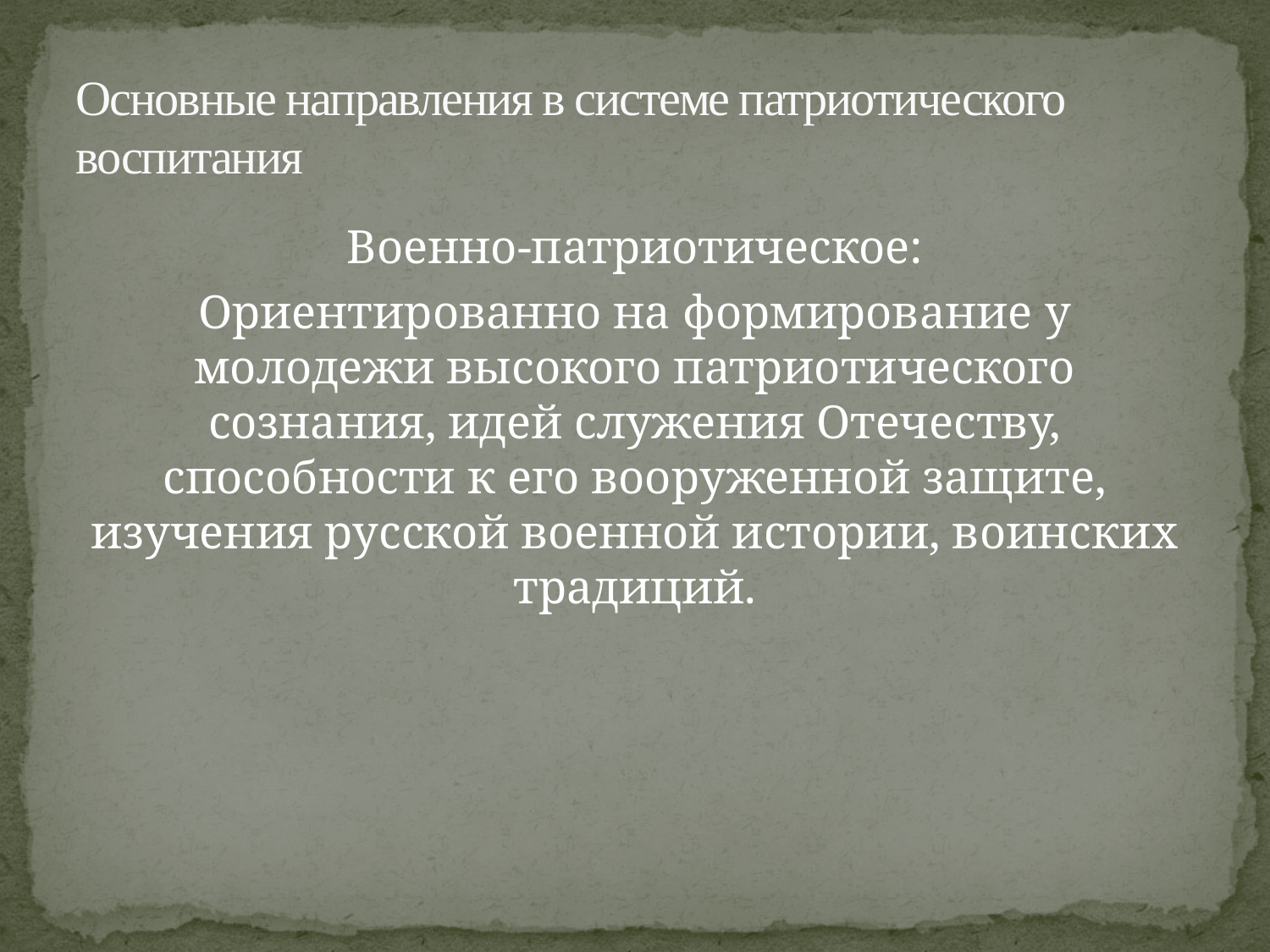

# Основные направления в системе патриотического воспитания
Военно-патриотическое:
Ориентированно на формирование у молодежи высокого патриотического сознания, идей служения Отечеству, способности к его вооруженной защите, изучения русской военной истории, воинских традиций.